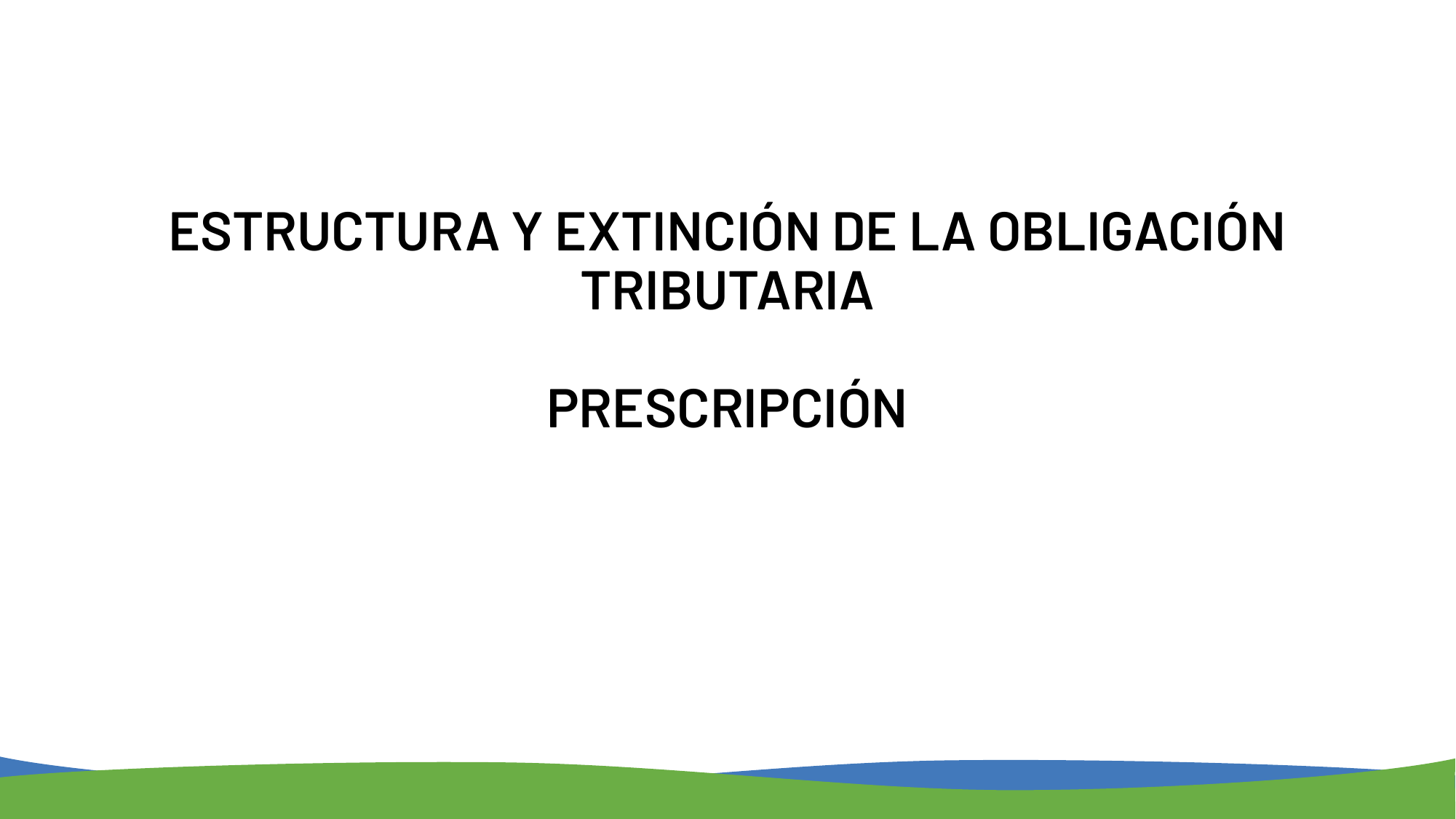

# ESTRUCTURA Y EXTINCIÓN DE LA OBLIGACIÓN TRIBUTARIA PRESCRIPCIÓN